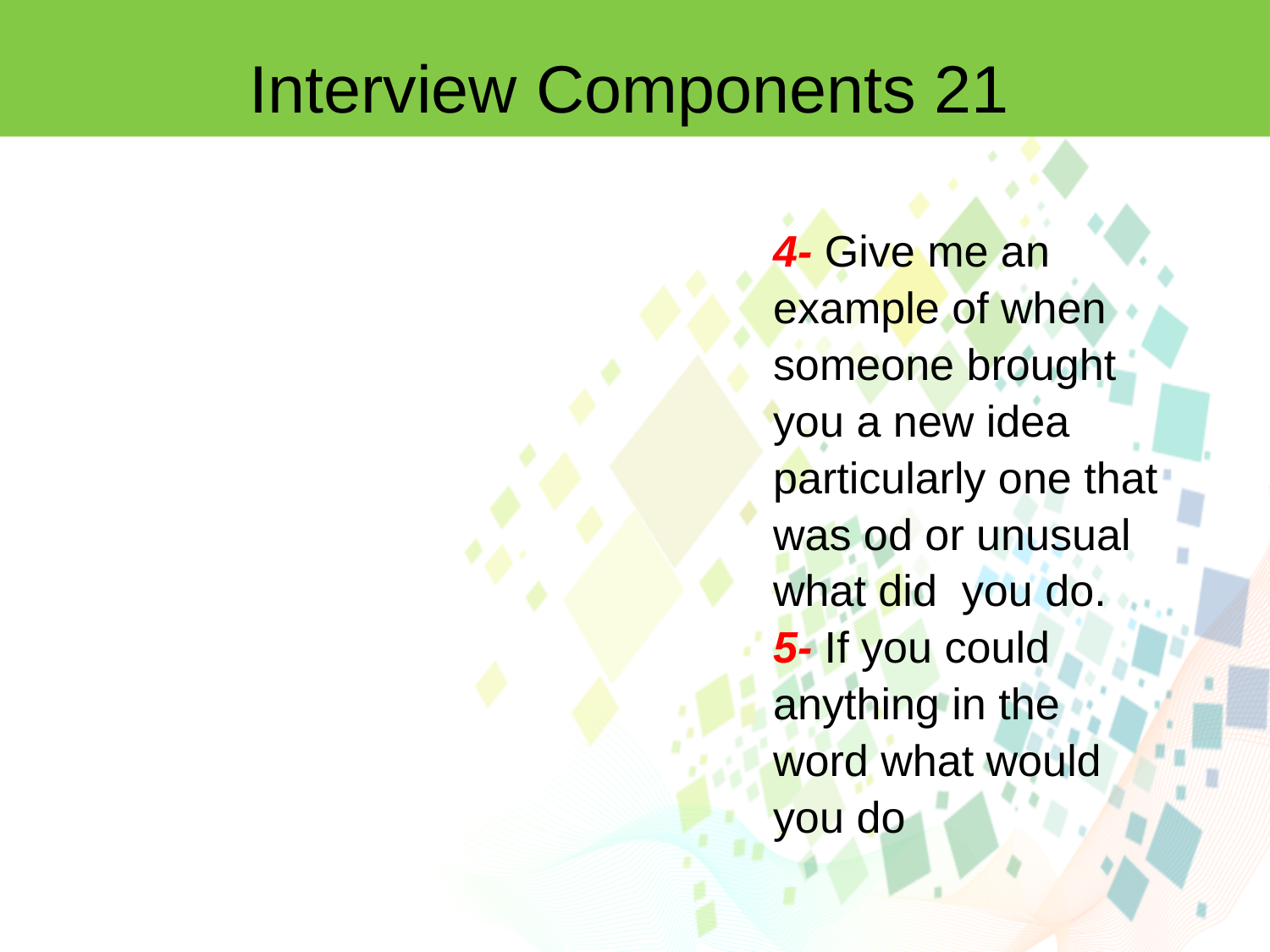

Interview Components 21
4- Give me an example of when someone brought you a new idea particularly one that was od or unusual what did  you do.
5- If you could anything in the word what would you do